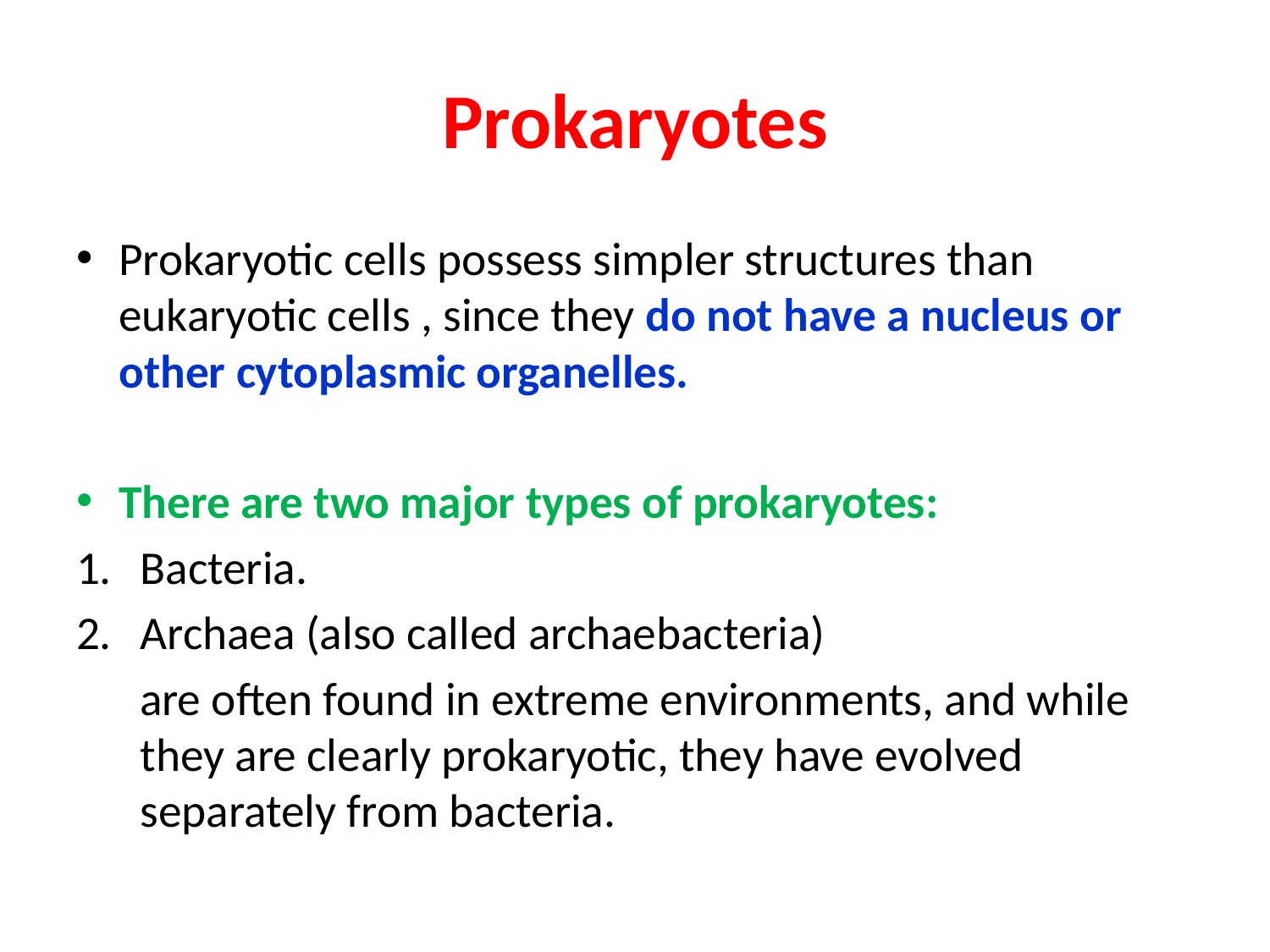

# Prokaryotes
Prokaryotic cells possess simpler structures than eukaryotic cells , since they do not have a nucleus or other cytoplasmic organelles.

There are two major types of prokaryotes:
Bacteria.
Archaea (also called archaebacteria)
      are often found in extreme environments, and while they are clearly prokaryotic, they have evolved separately from bacteria.